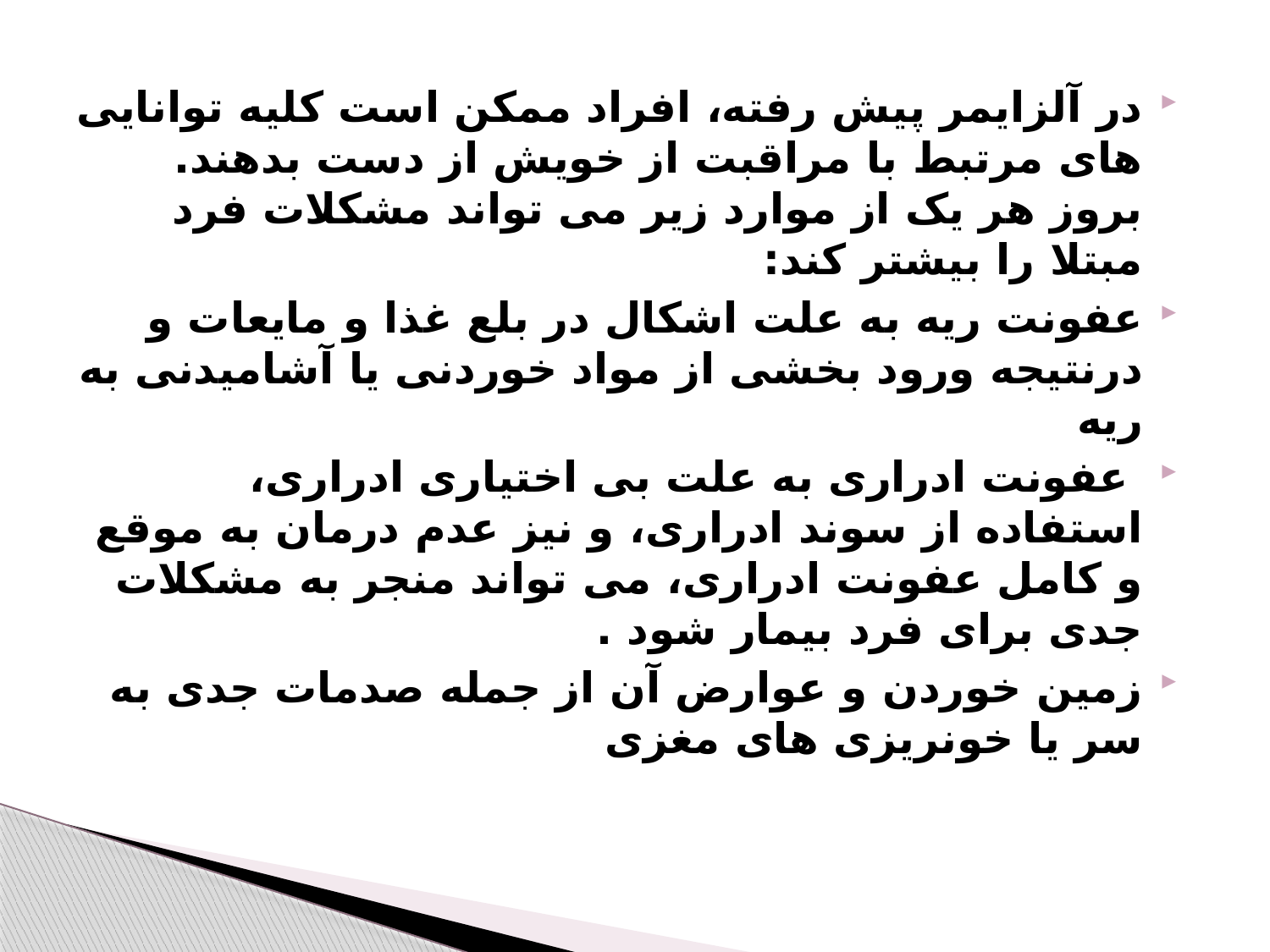

در آلزایمر پیش رفته، افراد ممکن است کلیه توانایی های مرتبط با مراقبت از خویش از دست بدهند. بروز هر یک از موارد زیر می تواند مشکلات فرد مبتلا را بیشتر کند:
عفونت ریه به علت اشکال در بلع غذا و مایعات و درنتیجه ورود بخشی از مواد خوردنی یا آشامیدنی به ریه
 عفونت ادراری به علت بی اختیاری ادراری، استفاده از سوند ادراری، و نیز عدم درمان به موقع و کامل عفونت ادراری، می تواند منجر به مشکلات جدی برای فرد بیمار شود .
زمین خوردن و عوارض آن از جمله صدمات جدی به سر یا خونریزی های مغزی